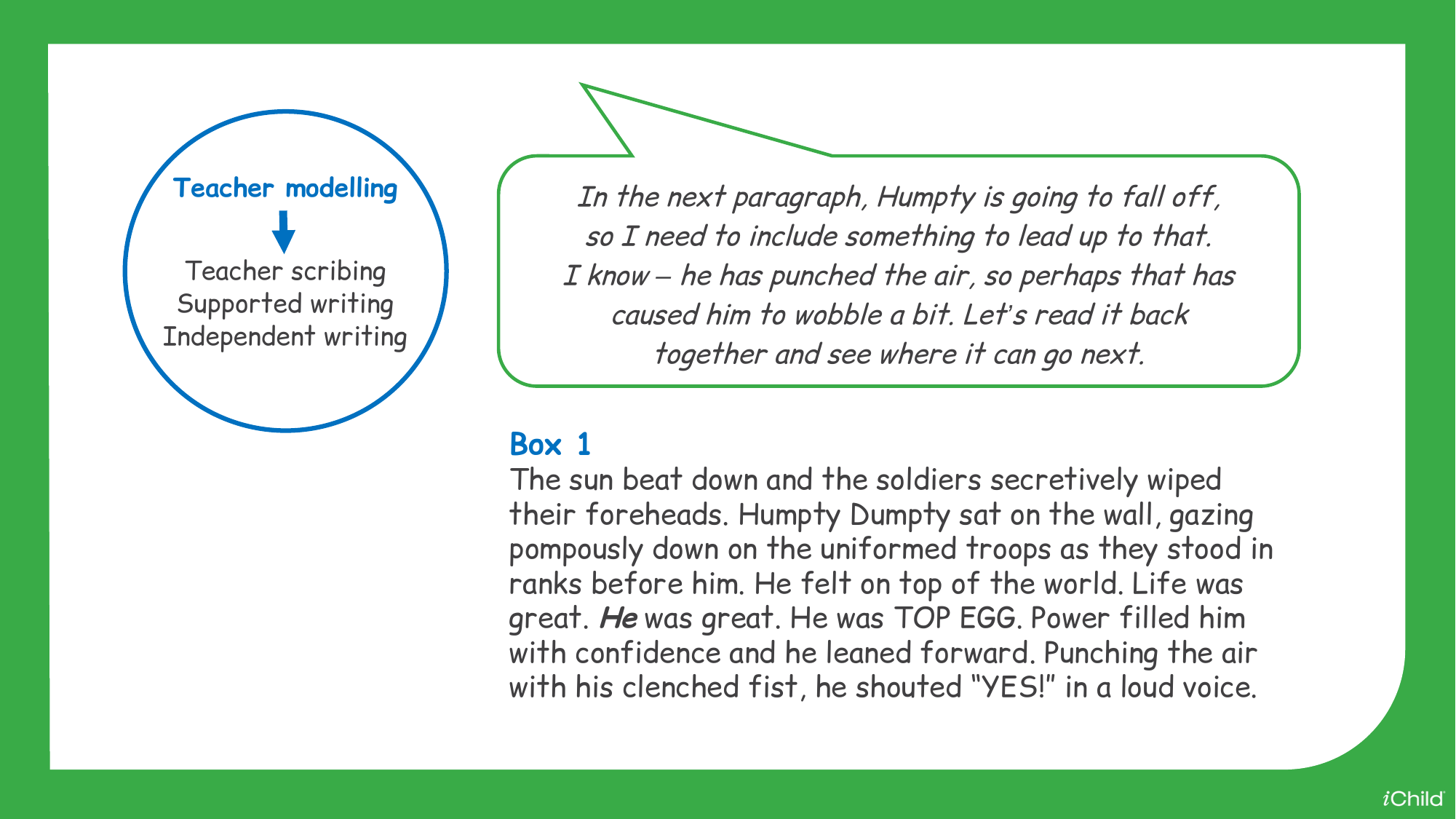

Teacher modelling
Teacher scribing
Supported writing
Independent writing
In the next paragraph, Humpty is going to fall off,
so I need to include something to lead up to that.
I know – he has punched the air, so perhaps that has caused him to wobble a bit. Let’s read it back
together and see where it can go next.
Box 1
The sun beat down and the soldiers secretively wiped their foreheads. Humpty Dumpty sat on the wall, gazing pompously down on the uniformed troops as they stood in ranks before him. He felt on top of the world. Life was great. He was great. He was TOP EGG. Power filled him with confidence and he leaned forward. Punching the air with his clenched fist, he shouted “YES!” in a loud voice.